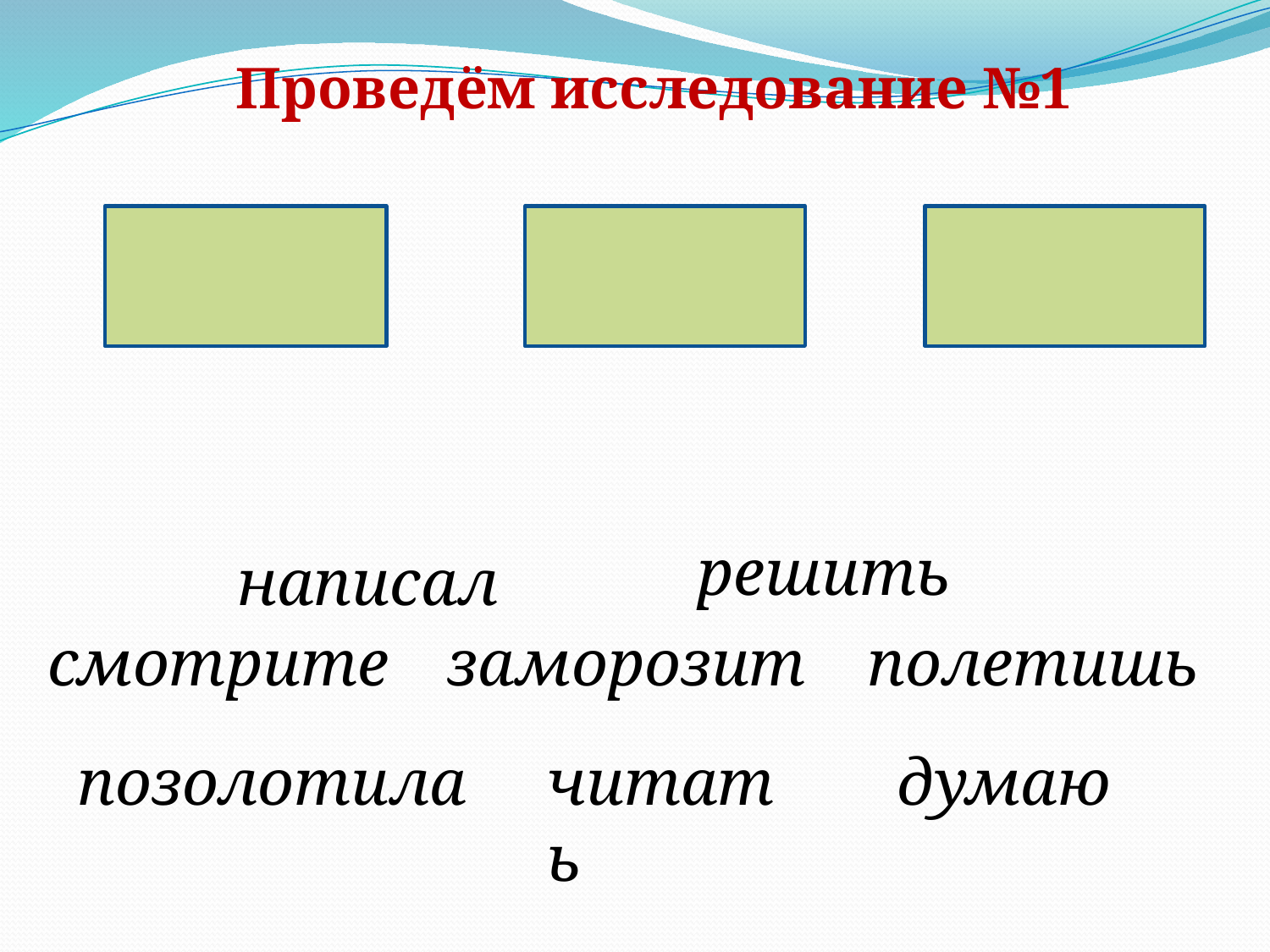

Проведём исследование №1

решить
написал
смотрите
заморозит
полетишь
позолотила
читать
думаю